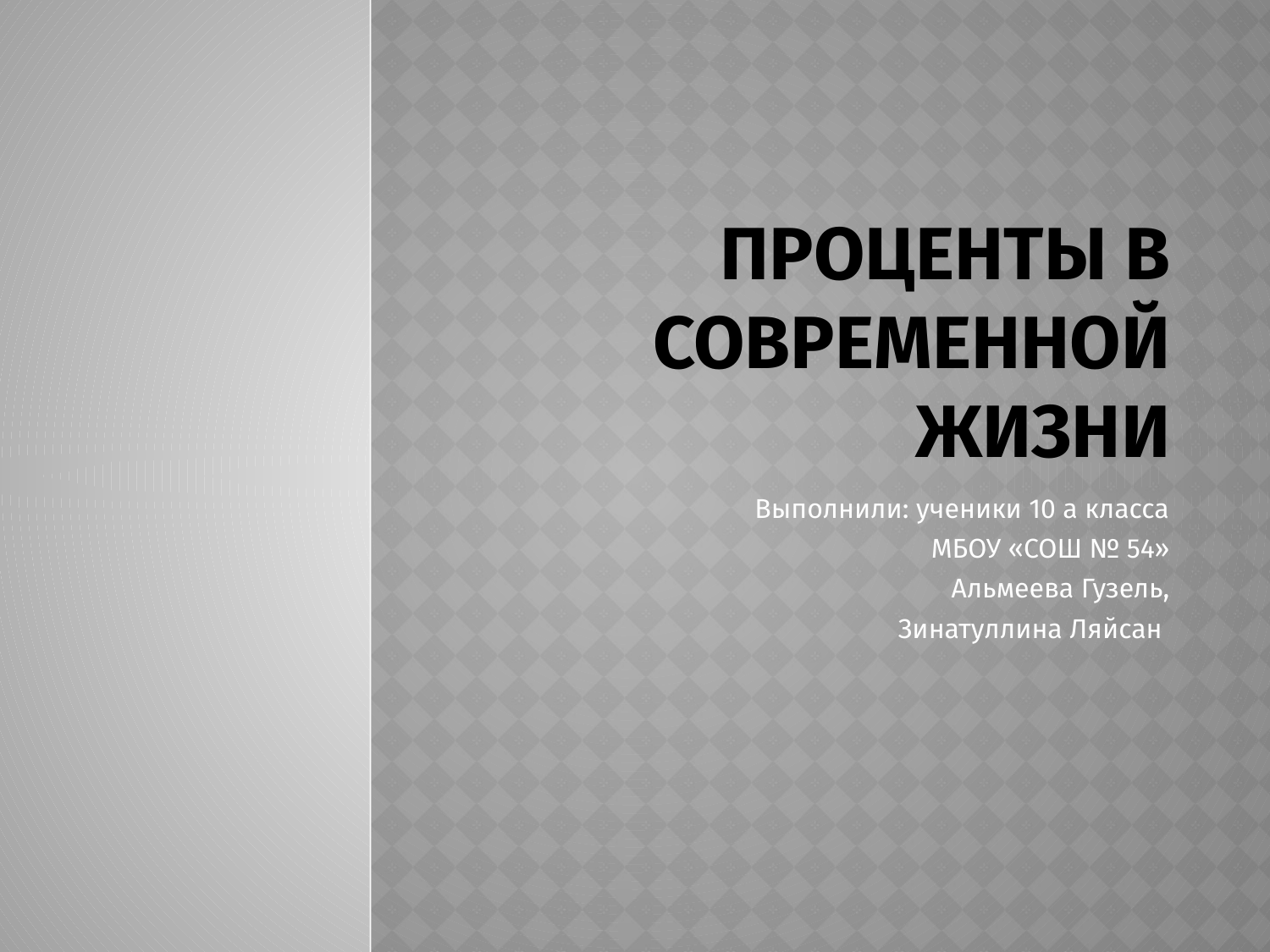

# Проценты в современной жизни
Выполнили: ученики 10 а класса
МБОУ «СОШ № 54»
Альмеева Гузель,
Зинатуллина Ляйсан